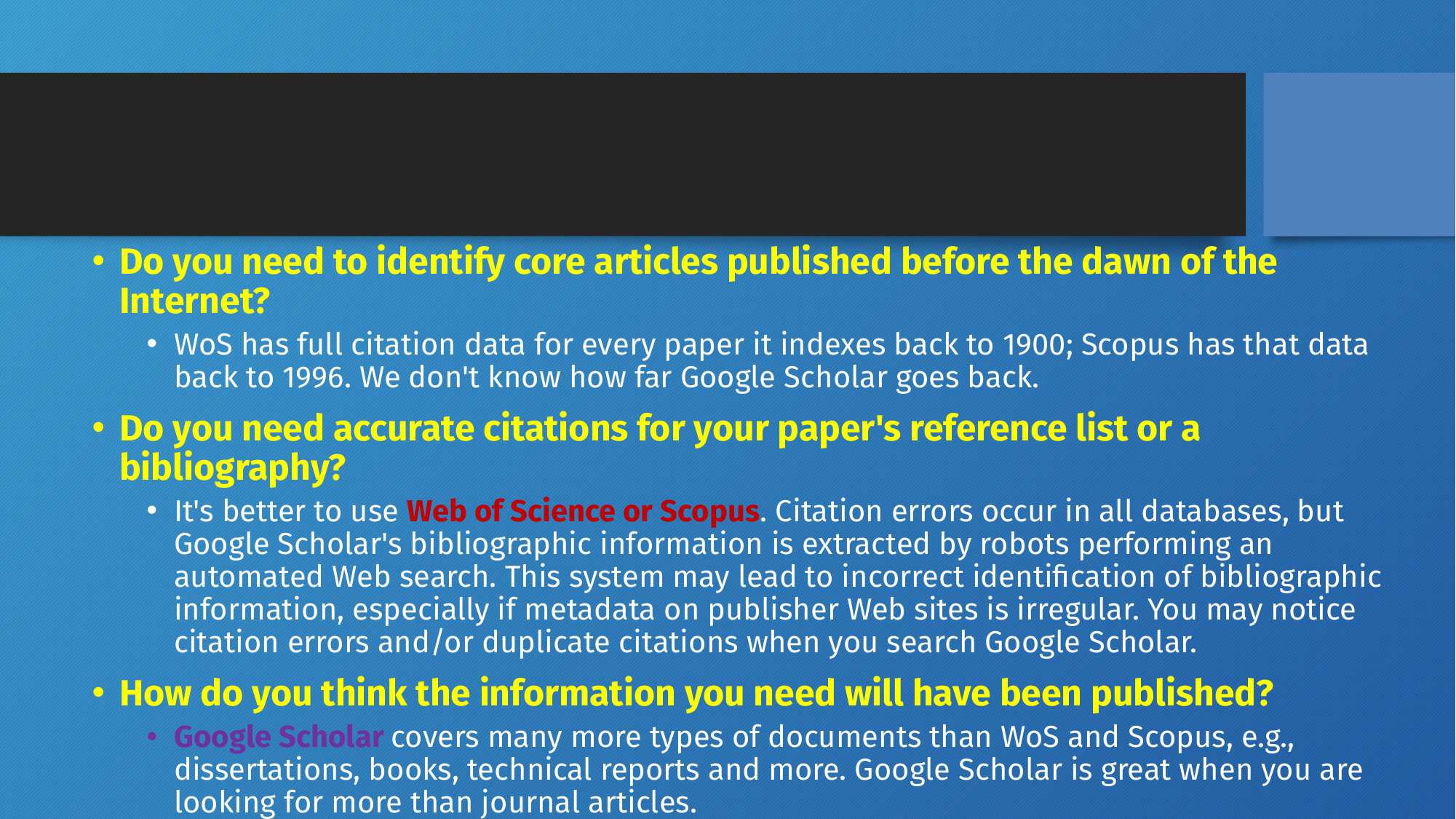

#
Do you need to identify core articles published before the dawn of the Internet?
WoS has full citation data for every paper it indexes back to 1900; Scopus has that data back to 1996. We don't know how far Google Scholar goes back.
Do you need accurate citations for your paper's reference list or a bibliography?
It's better to use Web of Science or Scopus. Citation errors occur in all databases, but Google Scholar's bibliographic information is extracted by robots performing an automated Web search. This system may lead to incorrect identification of bibliographic information, especially if metadata on publisher Web sites is irregular. You may notice citation errors and/or duplicate citations when you search Google Scholar.
How do you think the information you need will have been published?
Google Scholar covers many more types of documents than WoS and Scopus, e.g., dissertations, books, technical reports and more. Google Scholar is great when you are looking for more than journal articles.